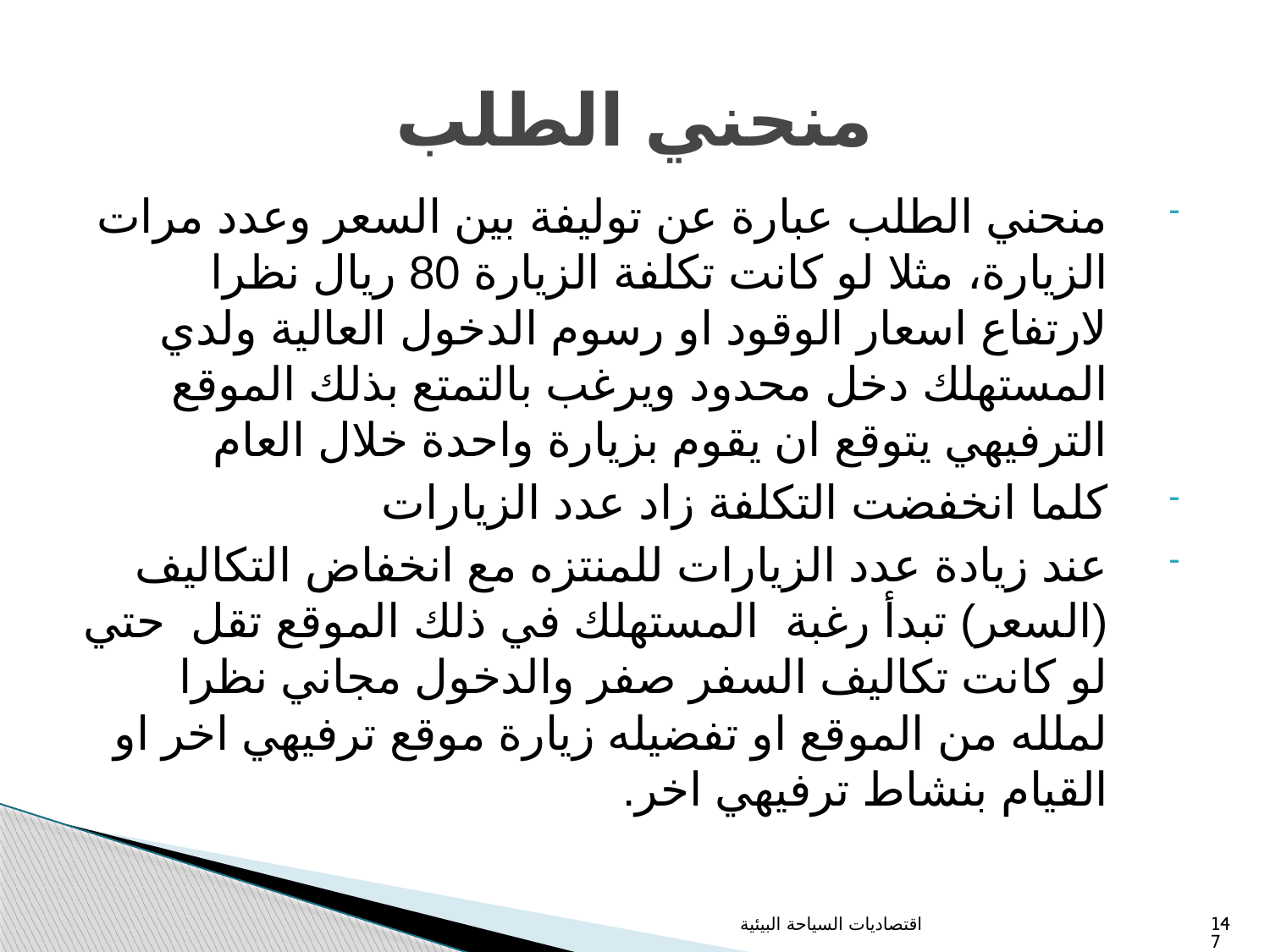

# منحني الطلب
منحني الطلب عبارة عن توليفة بين السعر وعدد مرات الزيارة، مثلا لو كانت تكلفة الزيارة 80 ريال نظرا لارتفاع اسعار الوقود او رسوم الدخول العالية ولدي المستهلك دخل محدود ويرغب بالتمتع بذلك الموقع الترفيهي يتوقع ان يقوم بزيارة واحدة خلال العام
كلما انخفضت التكلفة زاد عدد الزيارات
عند زيادة عدد الزيارات للمنتزه مع انخفاض التكاليف (السعر) تبدأ رغبة  المستهلك في ذلك الموقع تقل  حتي لو كانت تكاليف السفر صفر والدخول مجاني نظرا لملله من الموقع او تفضيله زيارة موقع ترفيهي اخر او القيام بنشاط ترفيهي اخر.
اقتصاديات السياحة البيئية
147